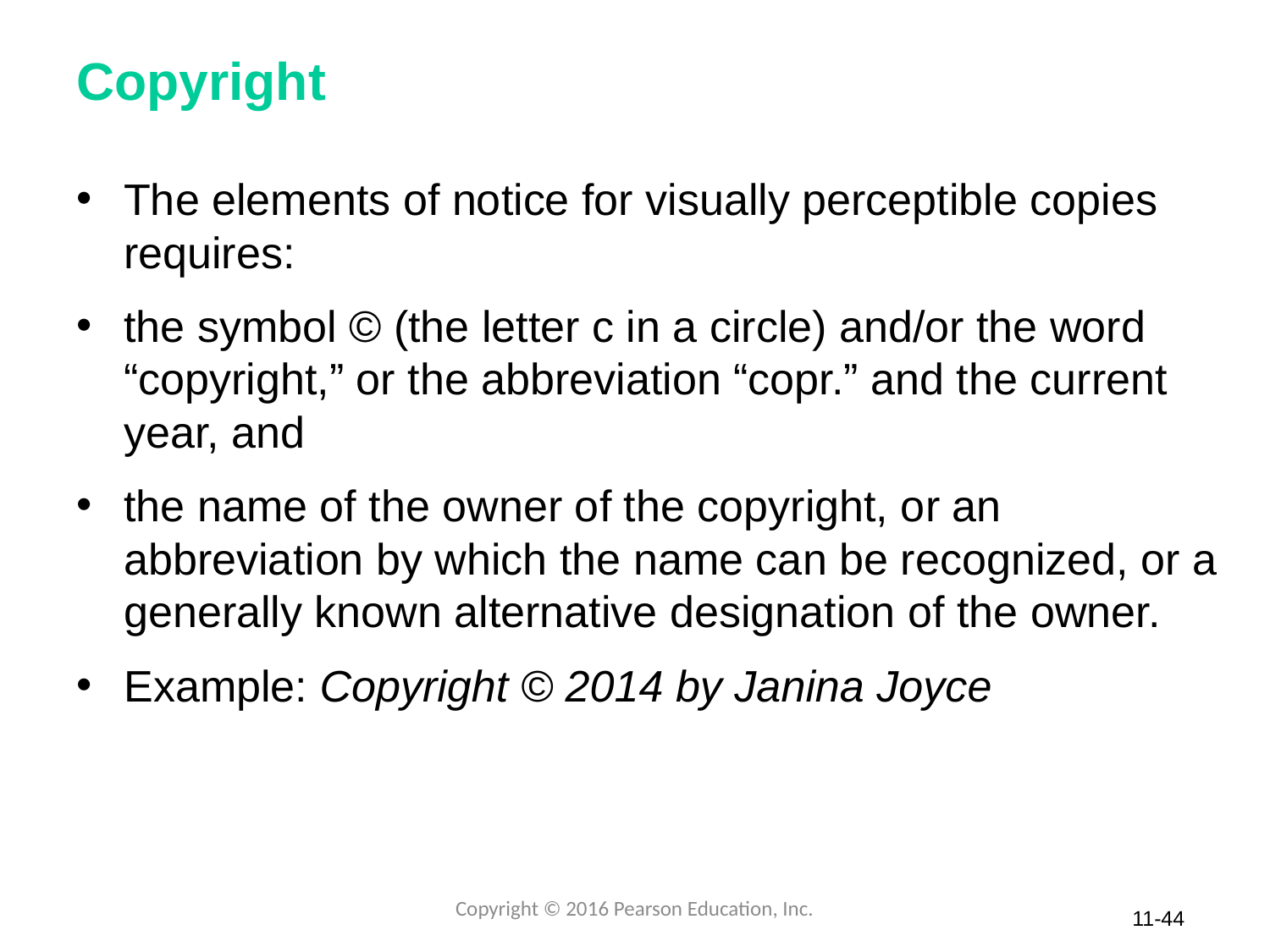

# Copyright
The elements of notice for visually perceptible copies requires:

the symbol © (the letter c in a circle) and/or the word “copyright,” or the abbreviation “copr.” and the current year, and

the name of the owner of the copyright, or an abbreviation by which the name can be recognized, or a generally known alternative designation of the owner.

Example: Copyright © 2014 by Janina Joyce
Copyright © 2016 Pearson Education, Inc.